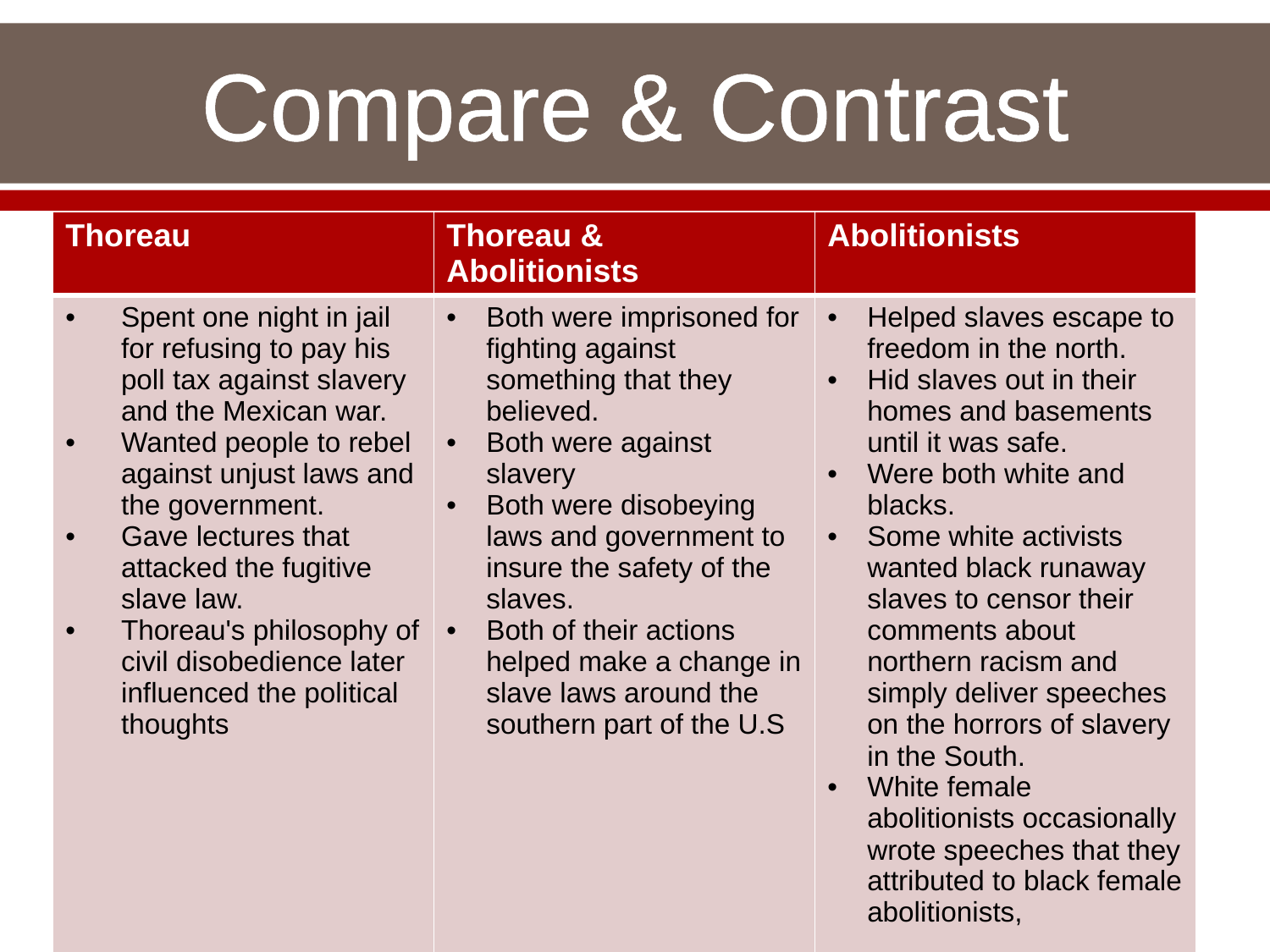

# Compare & Contrast
| Thoreau | Thoreau & Abolitionists | Abolitionists |
| --- | --- | --- |
| Spent one night in jail for refusing to pay his poll tax against slavery and the Mexican war. Wanted people to rebel against unjust laws and the government. Gave lectures that attacked the fugitive slave law. Thoreau's philosophy of civil disobedience later influenced the political thoughts | Both were imprisoned for fighting against something that they believed. Both were against slavery Both were disobeying laws and government to insure the safety of the slaves. Both of their actions helped make a change in slave laws around the southern part of the U.S | Helped slaves escape to freedom in the north. Hid slaves out in their homes and basements until it was safe. Were both white and blacks. Some white activists wanted black runaway slaves to censor their comments about northern racism and simply deliver speeches on the horrors of slavery in the South. White female abolitionists occasionally wrote speeches that they attributed to black female abolitionists, |